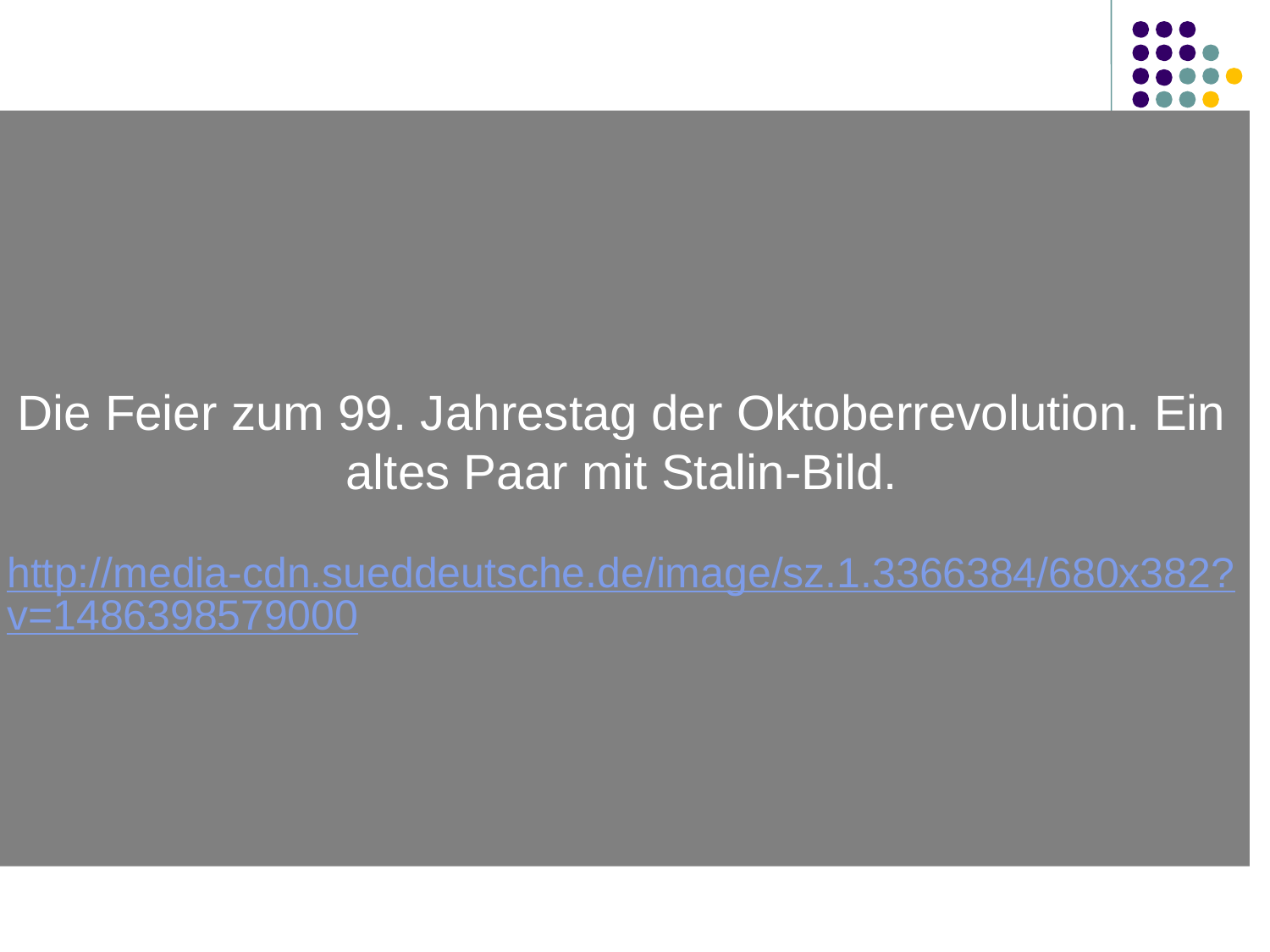

# Oktoberrevolution?
Die Feier zum 99. Jahrestag der Oktoberrevolution. Ein altes Paar mit Stalin-Bild.

http://media-cdn.sueddeutsche.de/image/sz.1.3366384/680x382?v=1486398579000